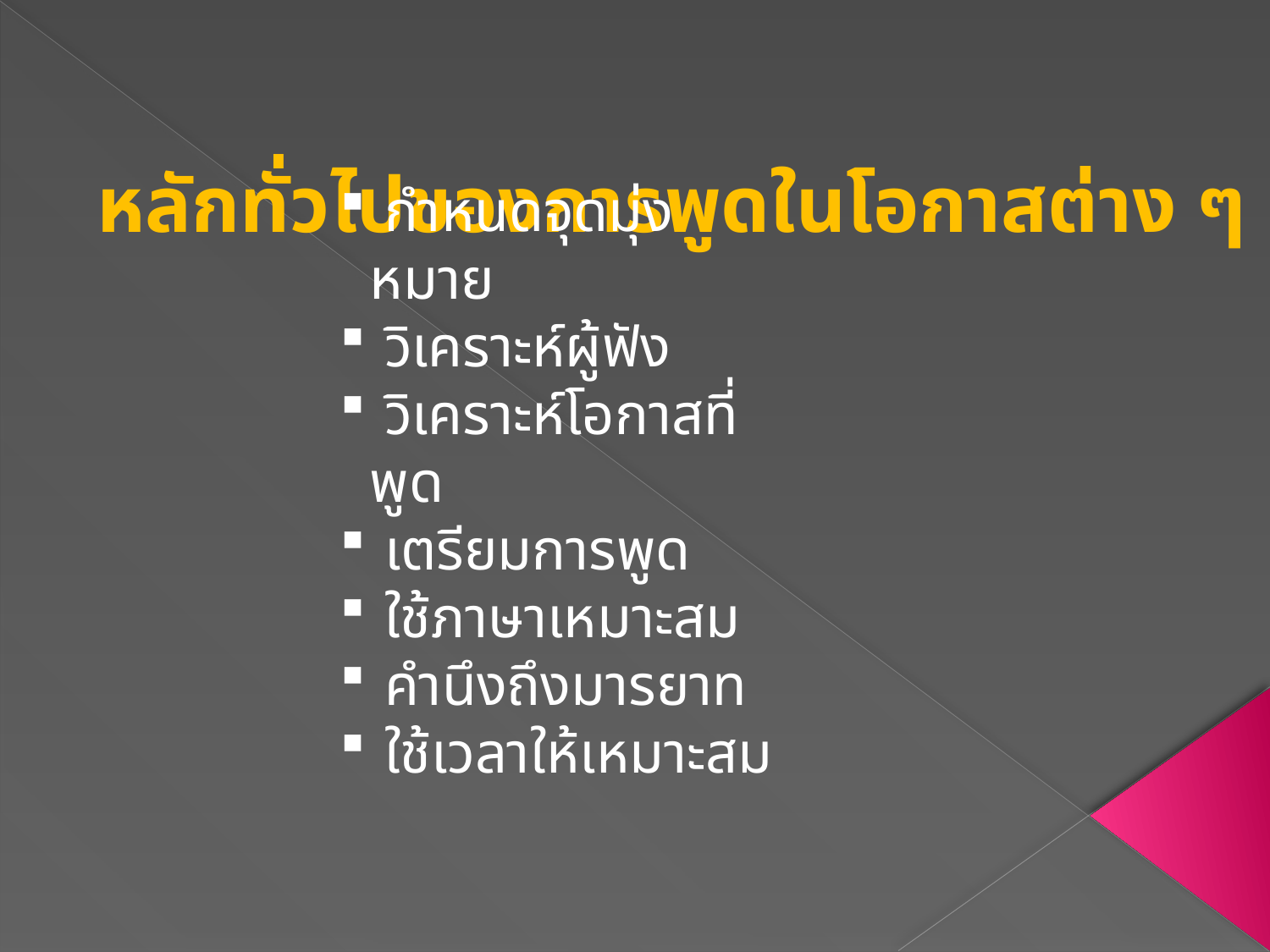

หลักทั่วไปของการพูดในโอกาสต่าง ๆ
 กำหนดจุดมุ่งหมาย
 วิเคราะห์ผู้ฟัง
 วิเคราะห์โอกาสที่พูด
 เตรียมการพูด
 ใช้ภาษาเหมาะสม
 คำนึงถึงมารยาท
 ใช้เวลาให้เหมาะสม